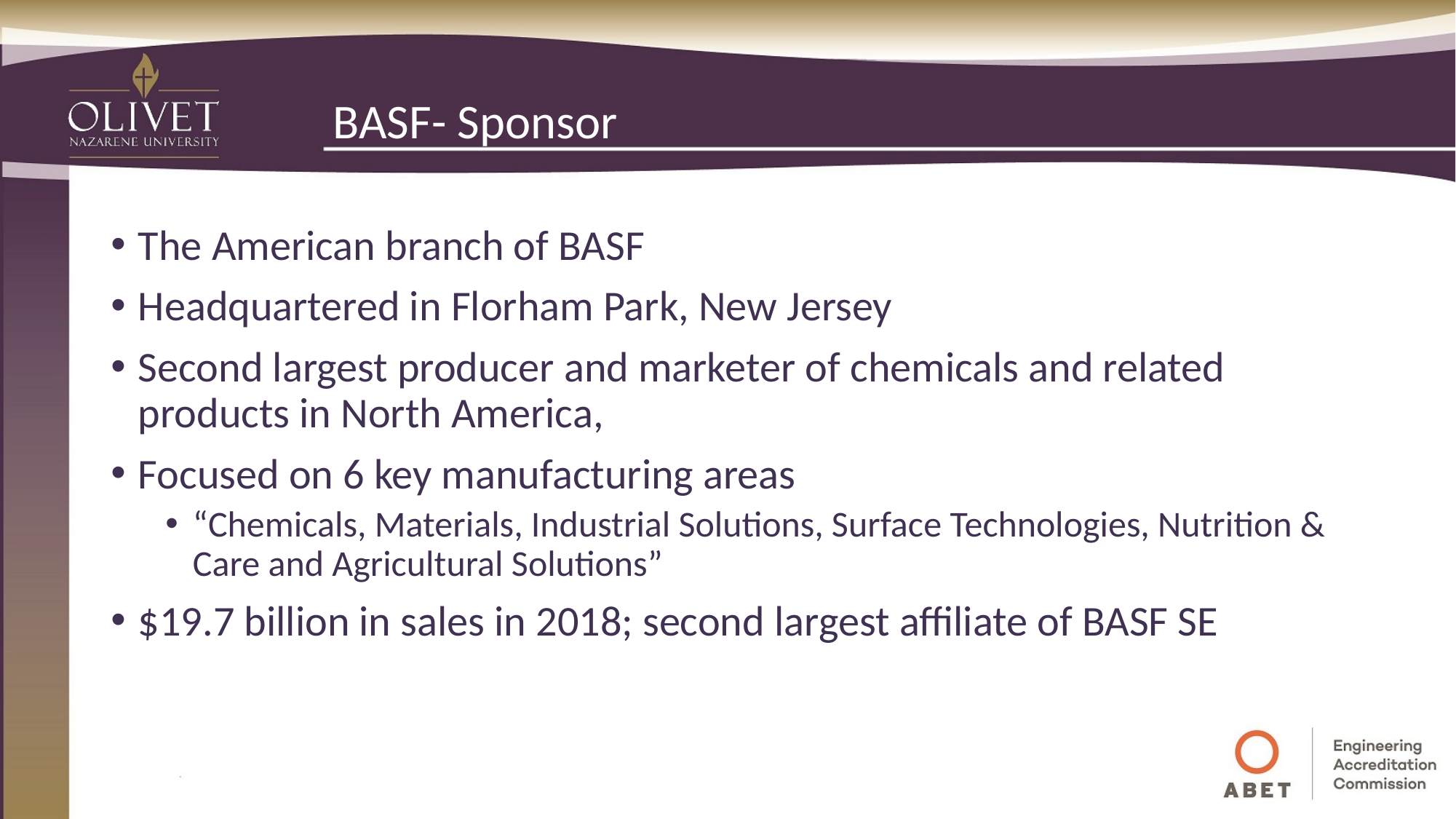

# BASF- Sponsor
The American branch of BASF
Headquartered in Florham Park, New Jersey​
Second largest producer and marketer of chemicals and related products in North America,​
Focused on 6 key manufacturing areas ​
“Chemicals, Materials, Industrial Solutions, Surface Technologies, Nutrition & Care and Agricultural Solutions”​
$19.7 billion in sales in 2018; second largest affiliate of BASF SE